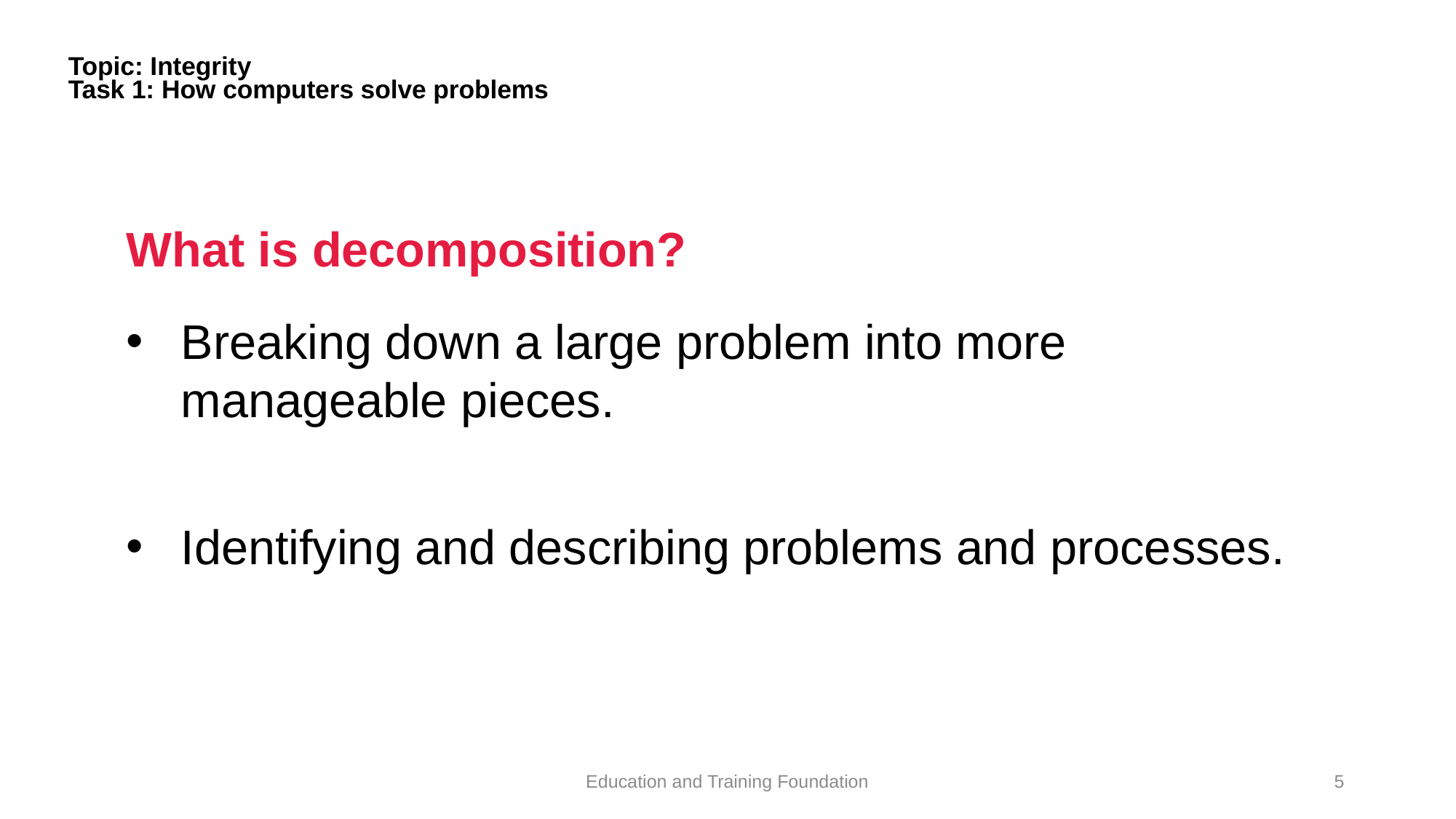

# Topic: Integrity Task 1: How computers solve problems
What is decomposition?

Breaking down a large problem into more manageable pieces.

Identifying and describing problems and processes.
Education and Training Foundation
5